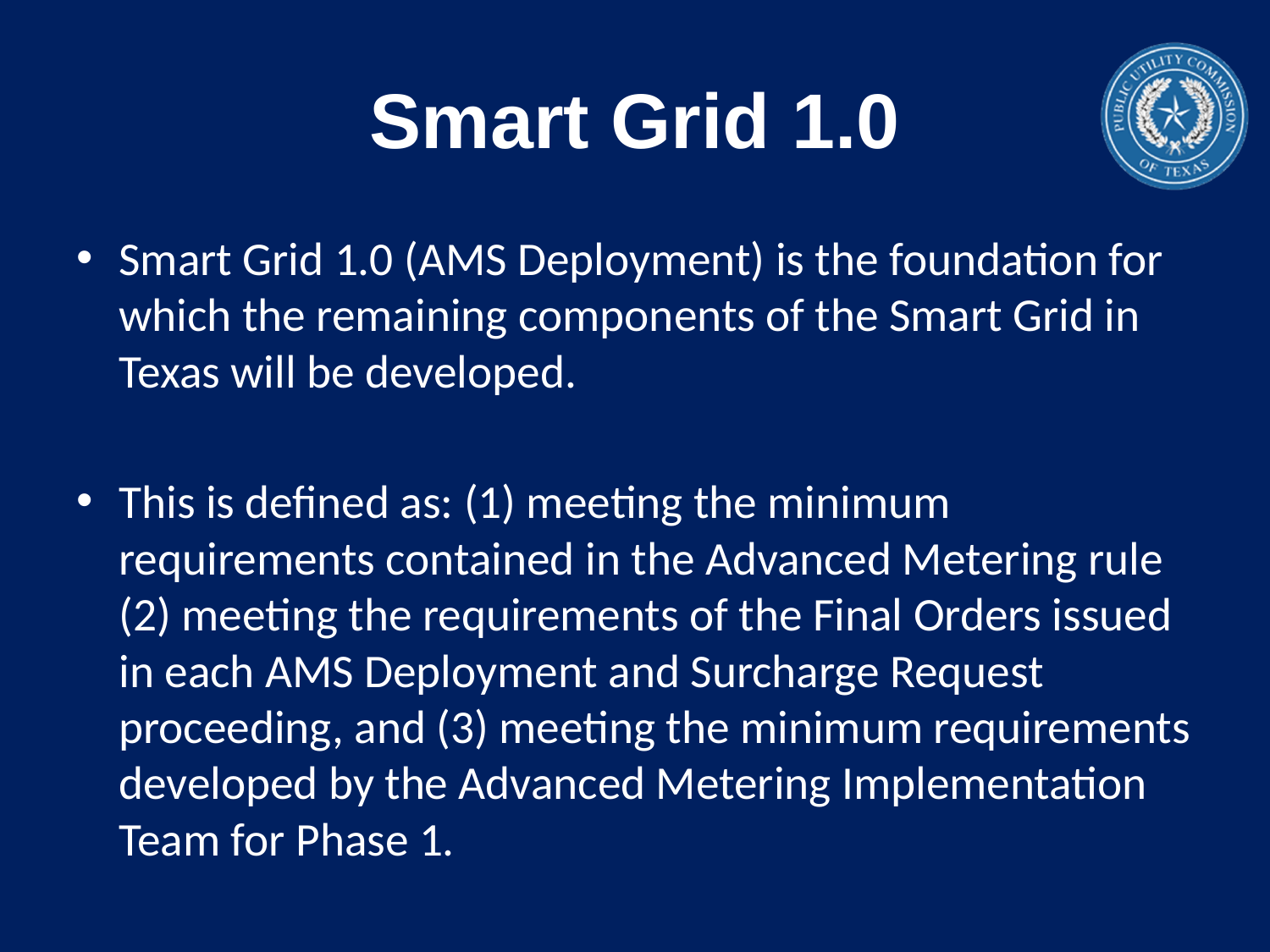

# Smart Grid 1.0
Smart Grid 1.0 (AMS Deployment) is the foundation for which the remaining components of the Smart Grid in Texas will be developed.

This is defined as: (1) meeting the minimum requirements contained in the Advanced Metering rule (2) meeting the requirements of the Final Orders issued in each AMS Deployment and Surcharge Request proceeding, and (3) meeting the minimum requirements developed by the Advanced Metering Implementation Team for Phase 1.